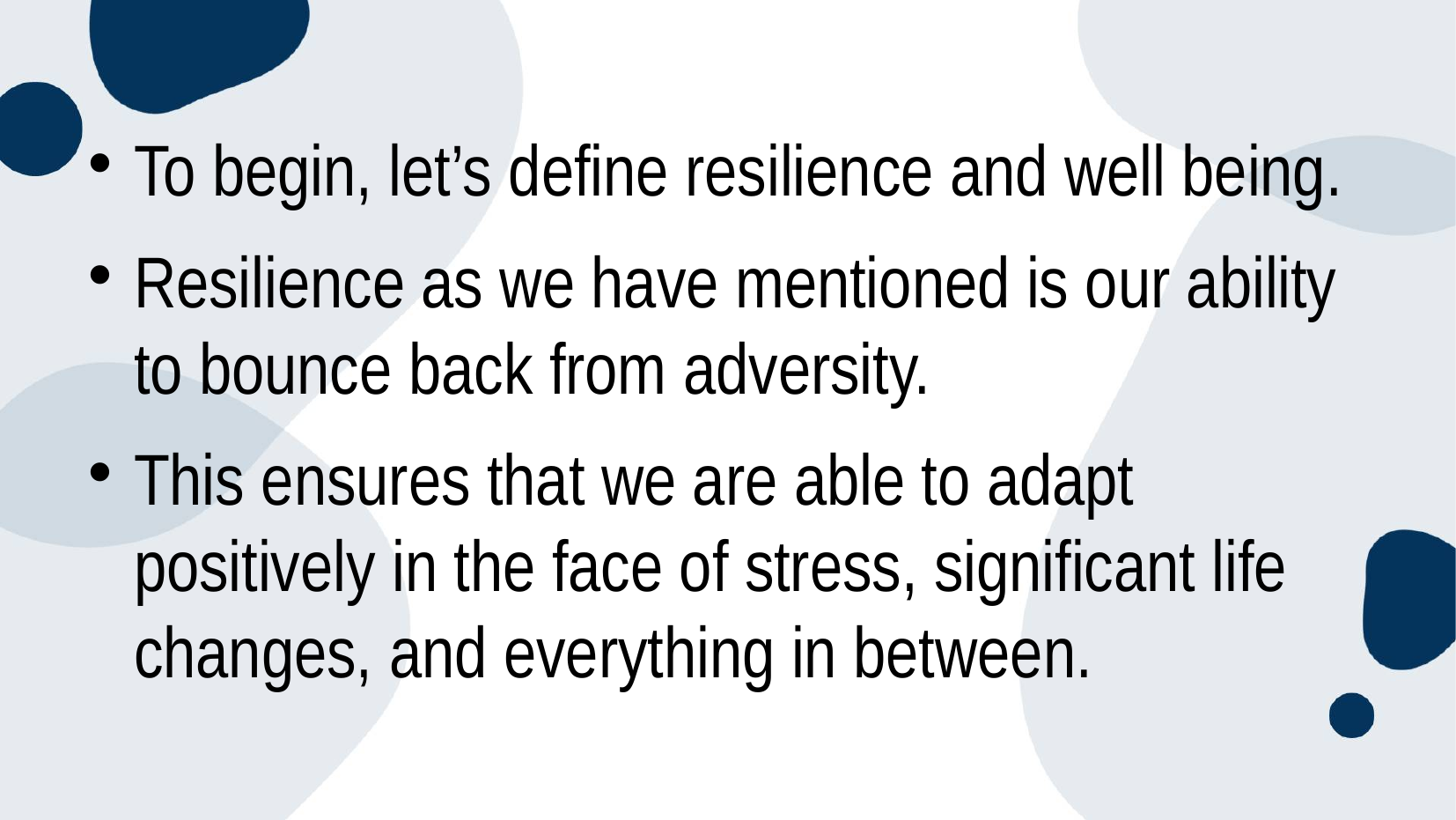

# To begin, let’s define resilience and well being.
Resilience as we have mentioned is our ability to bounce back from adversity.
This ensures that we are able to adapt positively in the face of stress, significant life changes, and everything in between.